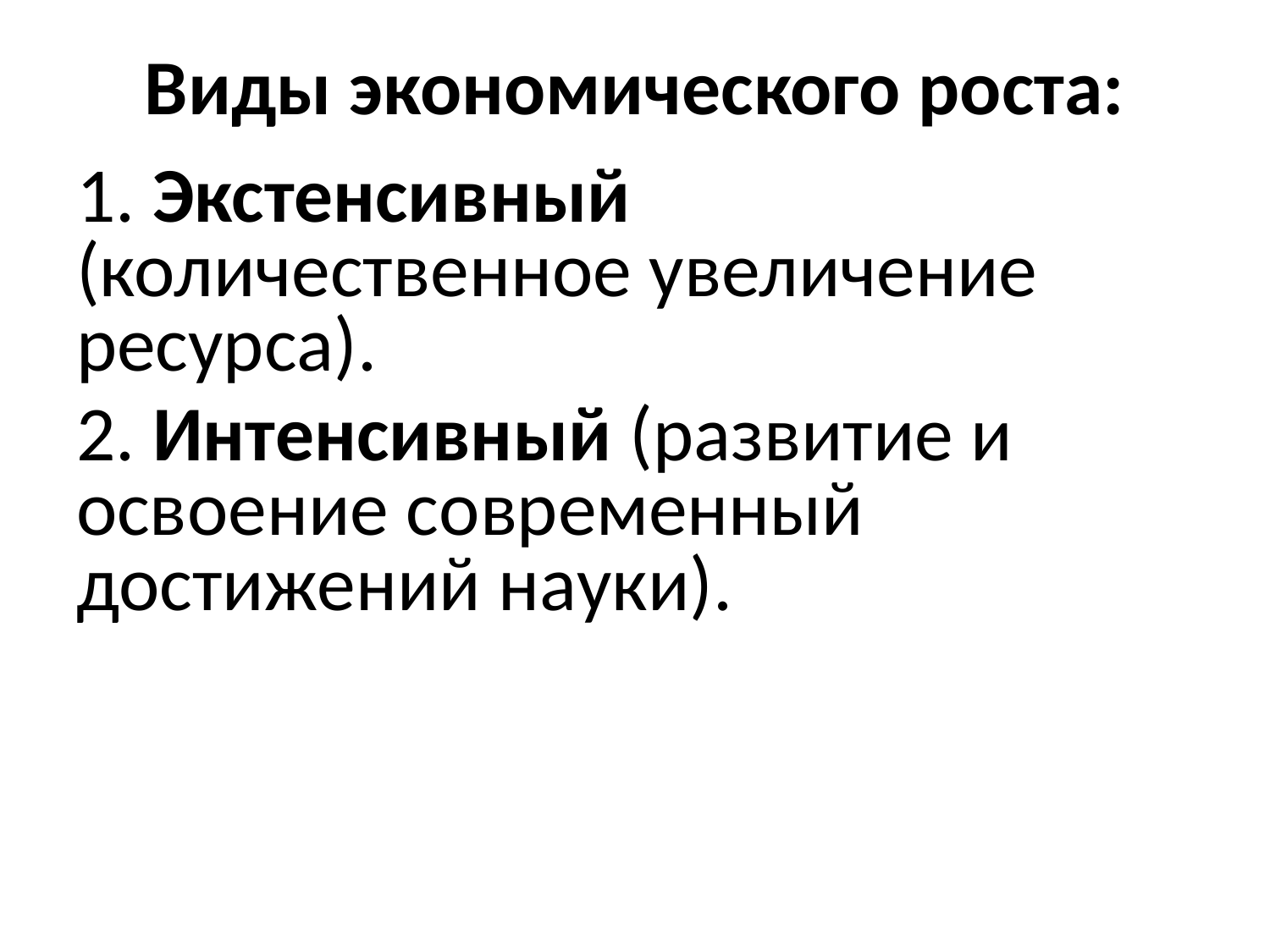

# Виды экономического роста:
1. Экстенсивный (количественное увеличение ресурса).
2. Интенсивный (развитие и освоение современный достижений науки).